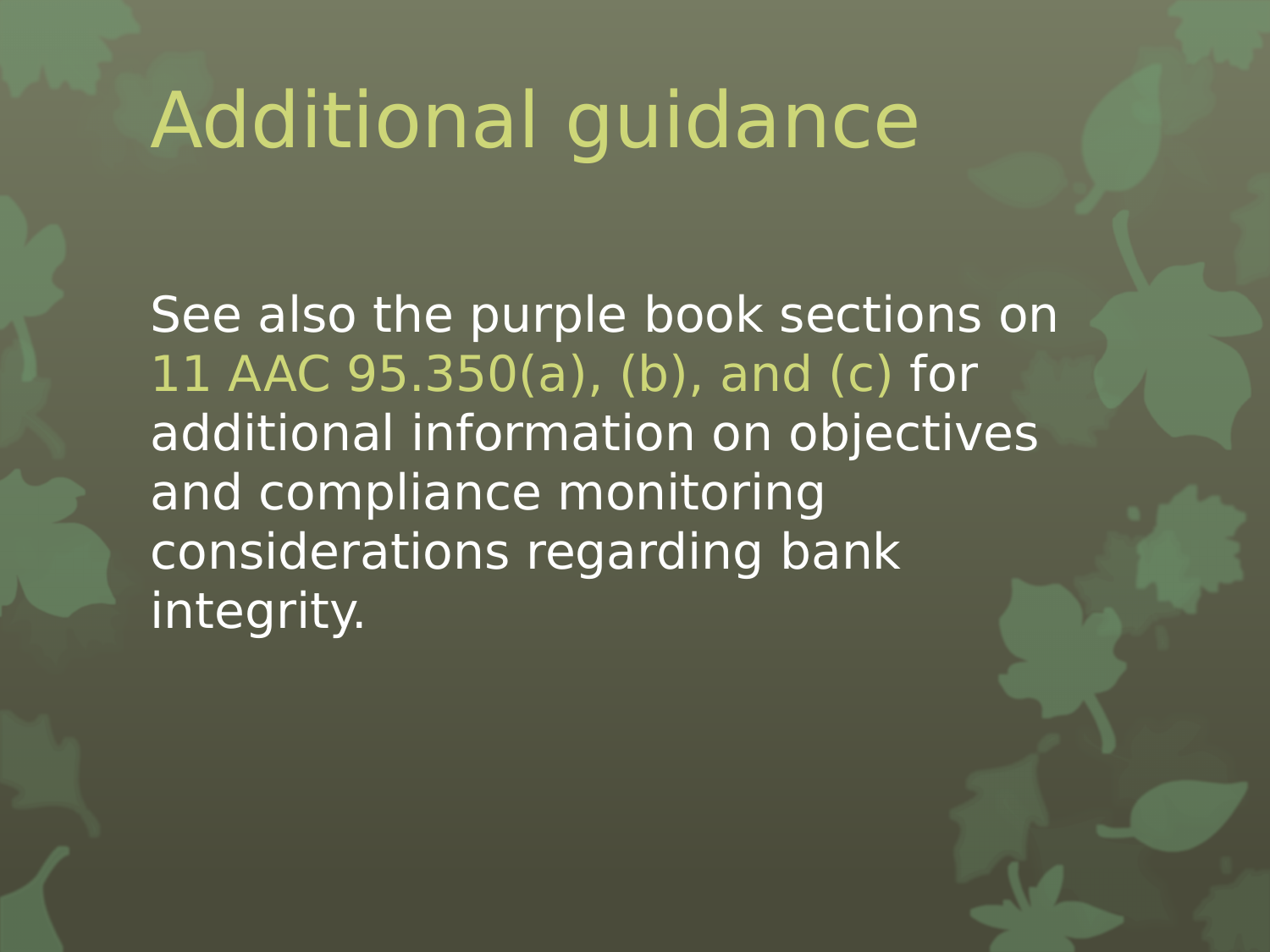

# Additional guidance
See also the purple book sections on 11 AAC 95.350(a), (b), and (c) for additional information on objectives and compliance monitoring considerations regarding bank integrity.